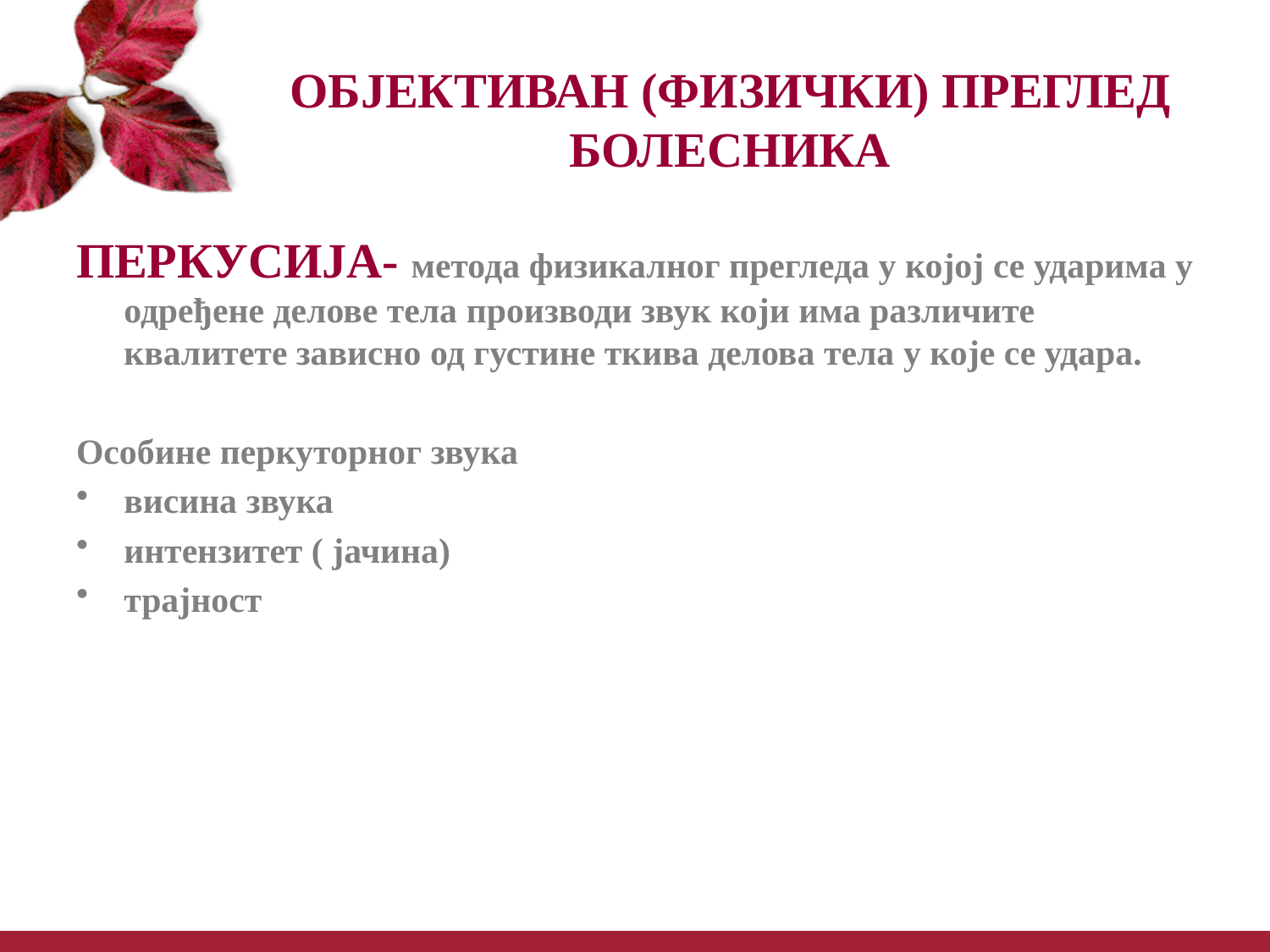

# ОБЈЕКТИВАН (ФИЗИЧКИ) ПРЕГЛЕД БОЛЕСНИКА
ПЕРКУСИЈА- метода физикалног прегледа у којој се ударима у одређене делове тела производи звук који има различите квалитете зависно од густине ткива делова тела у које се удара.

Особине перкуторног звука
висина звука
интензитет ( јачина)
трајност